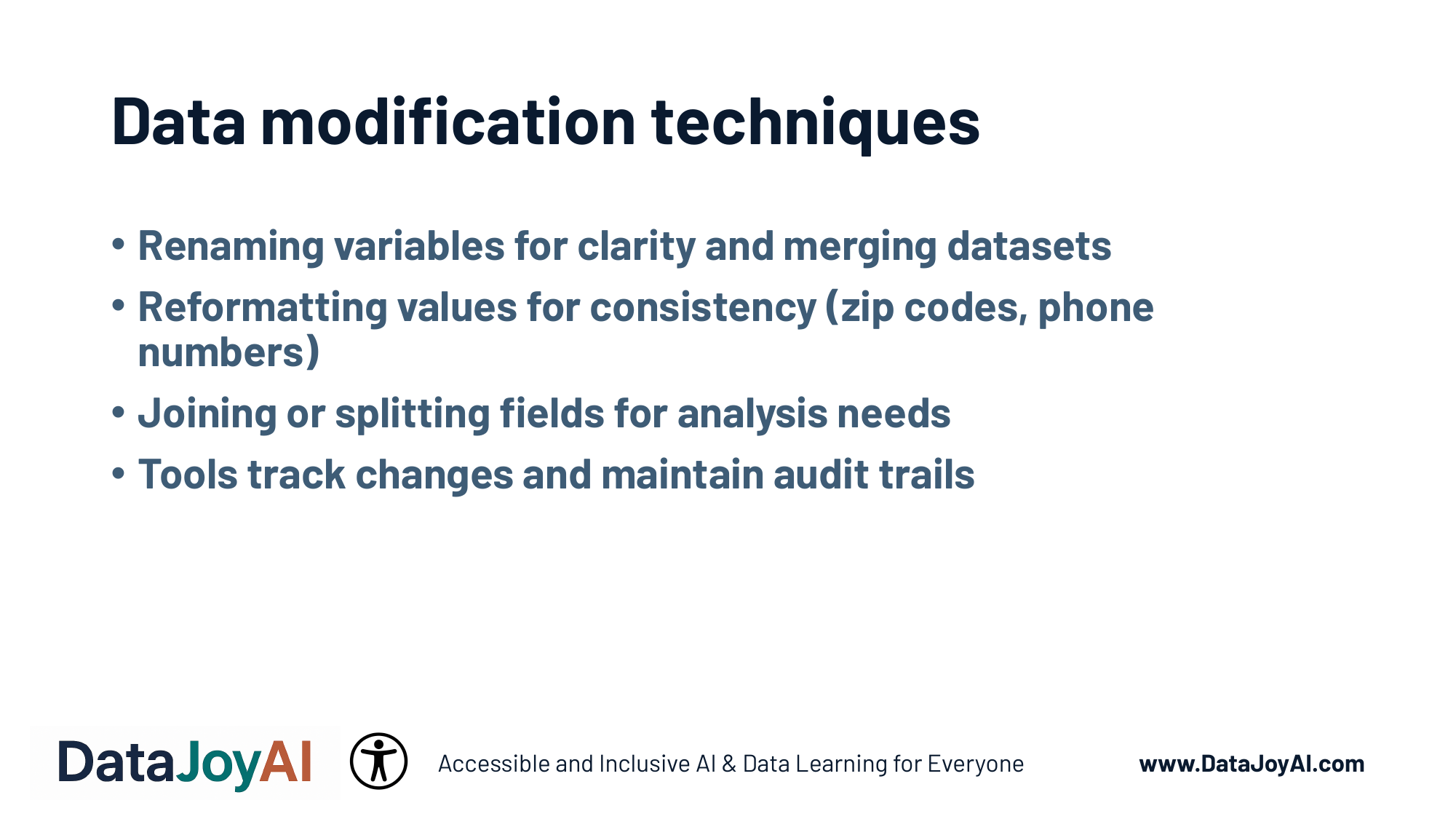

# Data modification techniques
Renaming variables for clarity and merging datasets
Reformatting values for consistency (zip codes, phone numbers)
Joining or splitting fields for analysis needs
Tools track changes and maintain audit trails